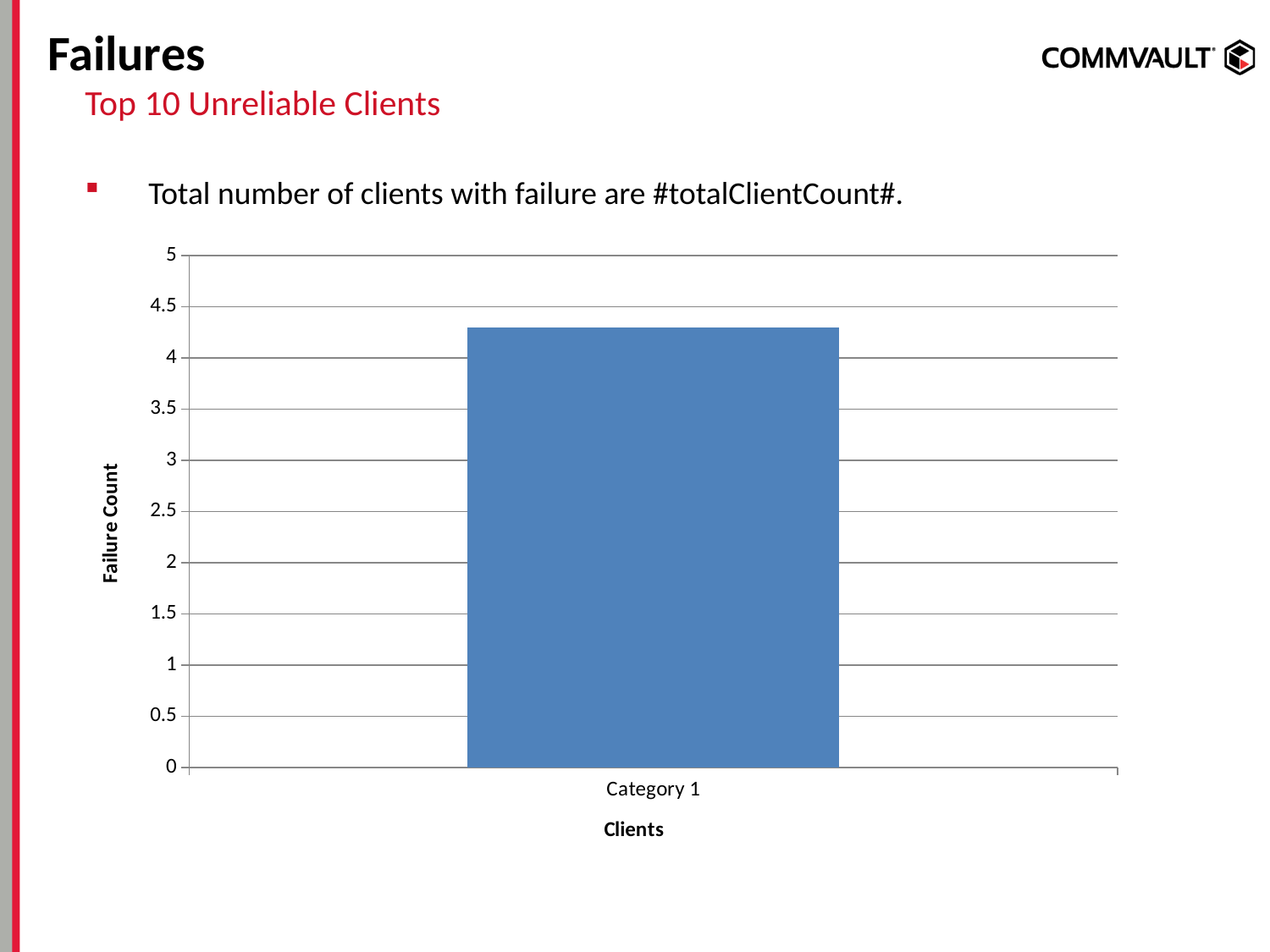

# Failures
Top 10 Unreliable Clients
Total number of clients with failure are #totalClientCount#.

### Chart

| Category | Series 1 |
|---|---|
| Category 1 | 4.3 |